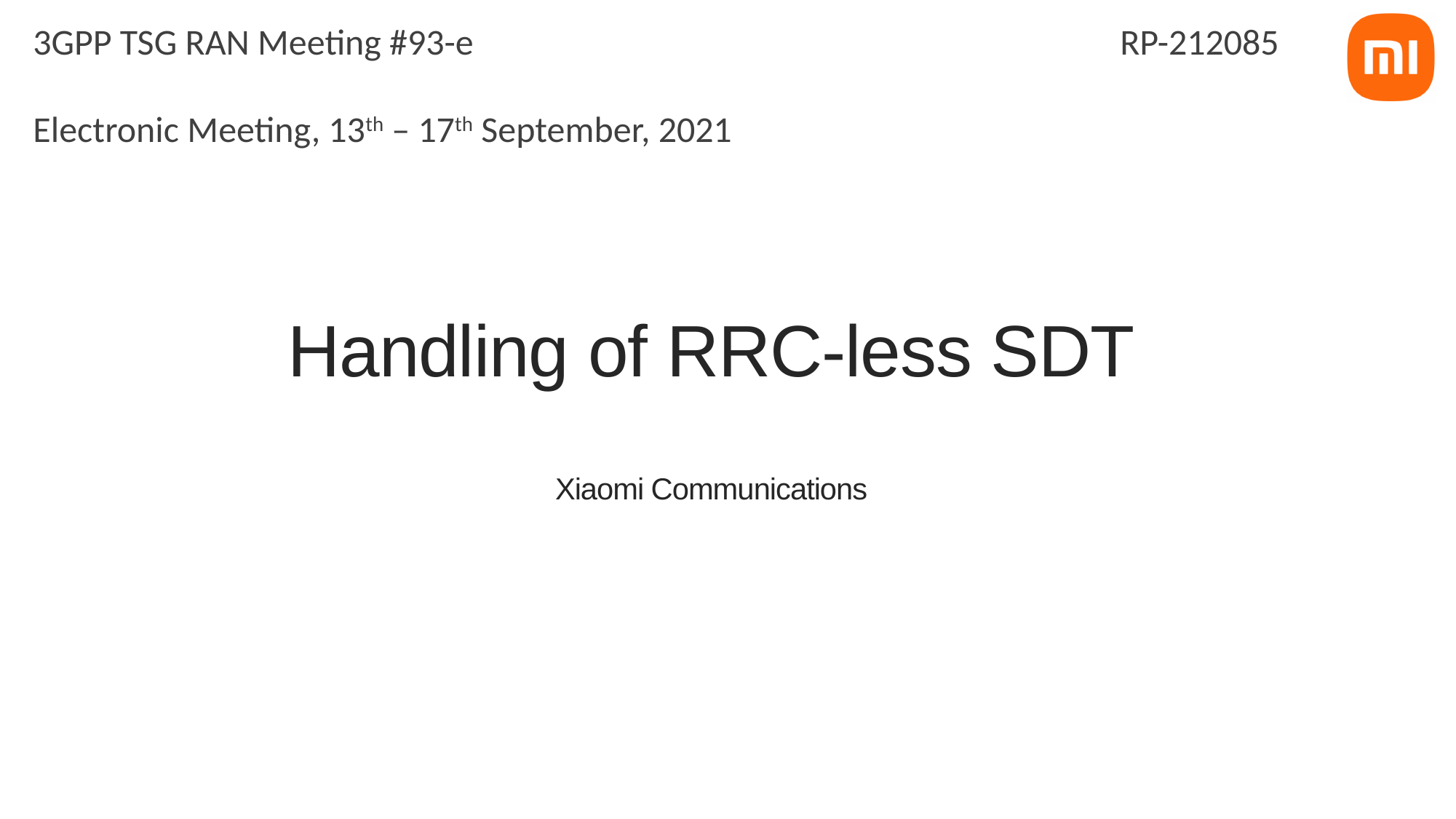

3GPP TSG RAN Meeting #93-e
Electronic Meeting, 13th – 17th September, 2021
RP-212085
# Handling of RRC-less SDT Xiaomi Communications